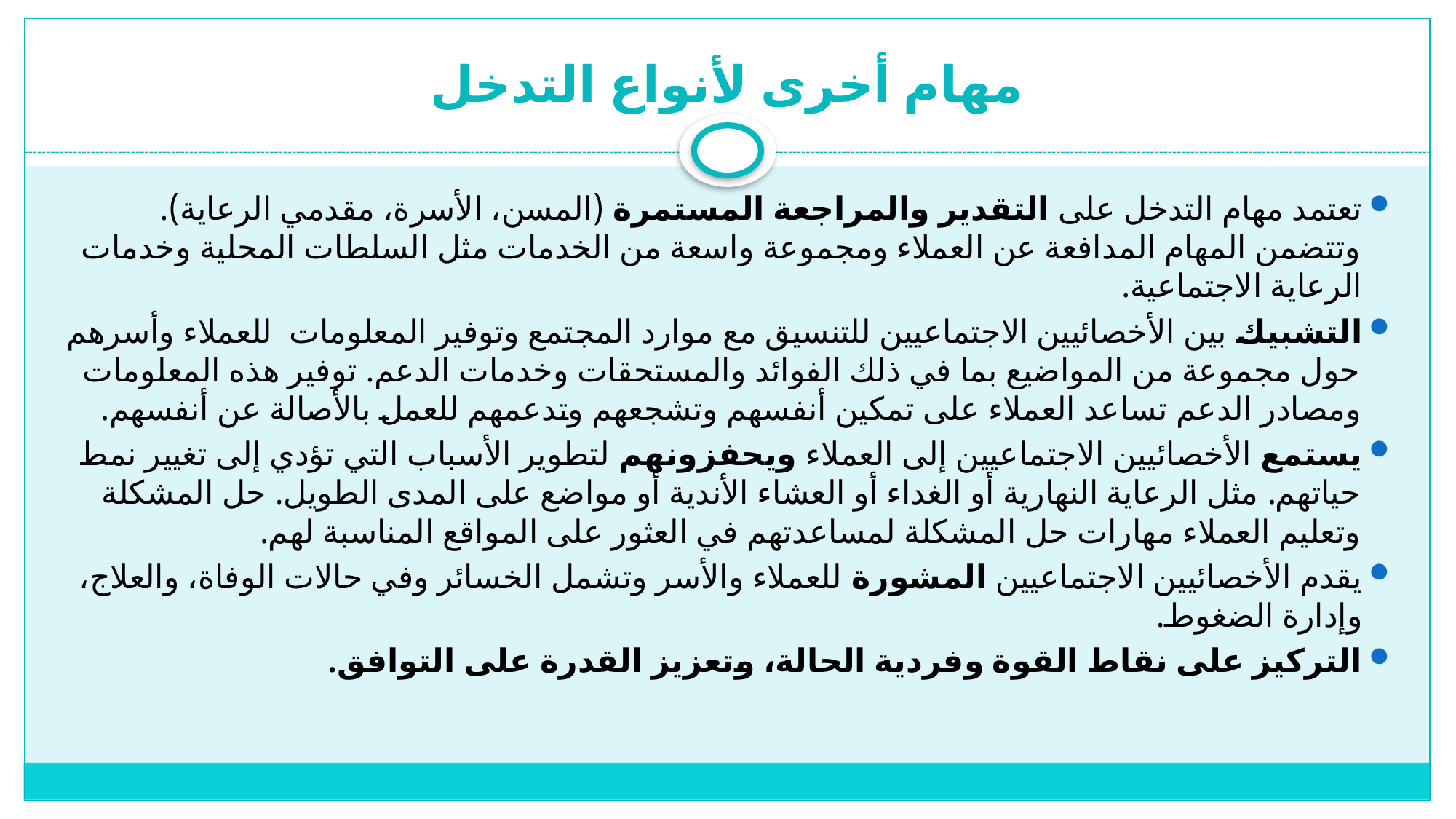

# مهام أخرى لأنواع التدخل
تعتمد مهام التدخل على التقدير والمراجعة المستمرة (المسن، الأسرة، مقدمي الرعاية). وتتضمن المهام المدافعة عن العملاء ومجموعة واسعة من الخدمات مثل السلطات المحلية وخدمات الرعاية الاجتماعية.
التشبيك بين الأخصائيين الاجتماعيين للتنسيق مع موارد المجتمع وتوفير المعلومات  للعملاء وأسرهم حول مجموعة من المواضيع بما في ذلك الفوائد والمستحقات وخدمات الدعم. توفير هذه المعلومات ومصادر الدعم تساعد العملاء على تمكين أنفسهم وتشجعهم وتدعمهم للعمل بالأصالة عن أنفسهم.
يستمع الأخصائيين الاجتماعيين إلى العملاء ويحفزونهم لتطوير الأسباب التي تؤدي إلى تغيير نمط حياتهم. مثل الرعاية النهارية أو الغداء أو العشاء الأندية أو مواضع على المدى الطويل. حل المشكلة وتعليم العملاء مهارات حل المشكلة لمساعدتهم في العثور على المواقع المناسبة لهم.
يقدم الأخصائيين الاجتماعيين المشورة للعملاء والأسر وتشمل الخسائر وفي حالات الوفاة، والعلاج، وإدارة الضغوط.
التركيز على نقاط القوة وفردية الحالة، وتعزيز القدرة على التوافق.